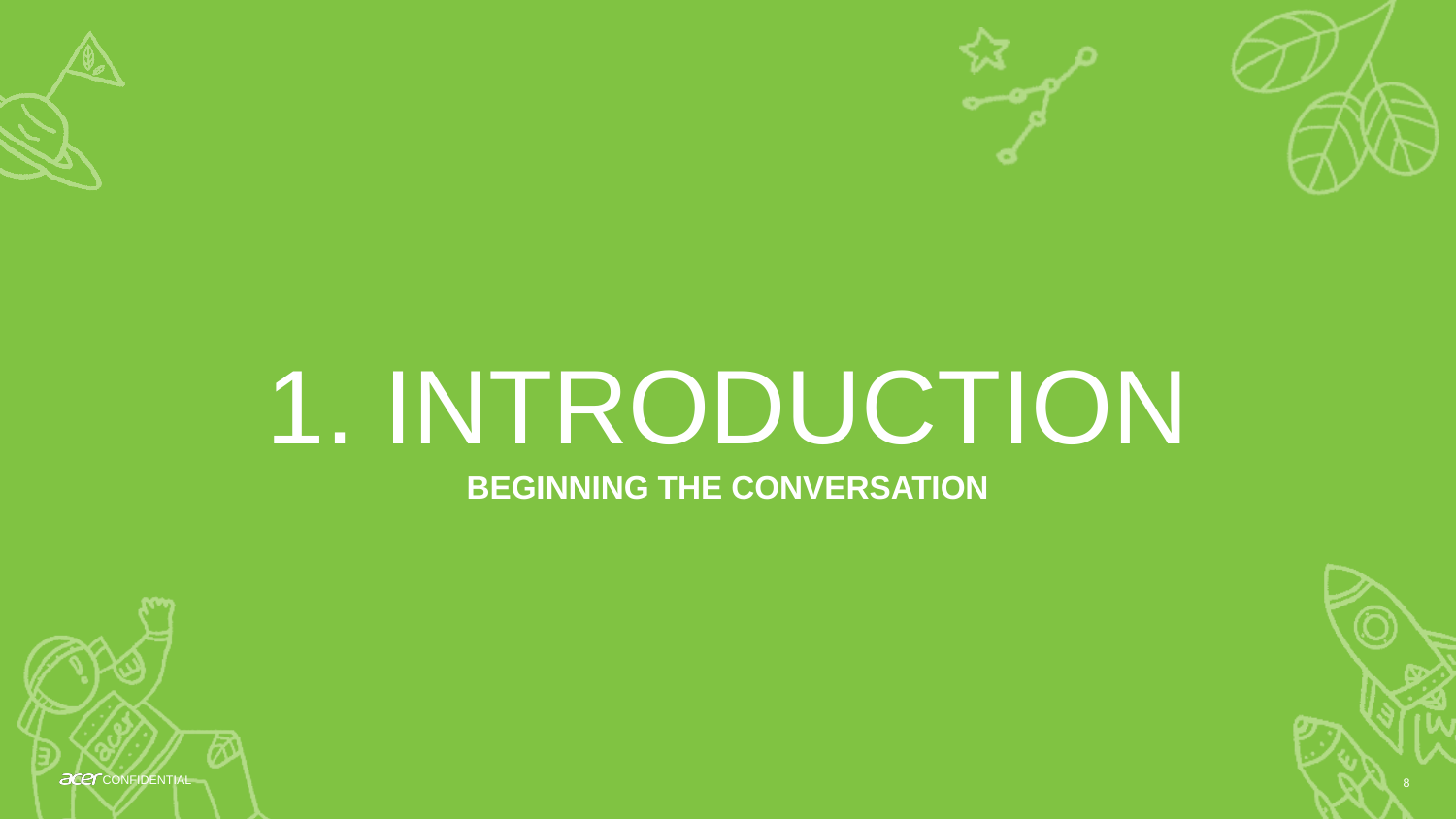

# 1. INTRODUCTION
BEGINNING THE CONVERSATION
8